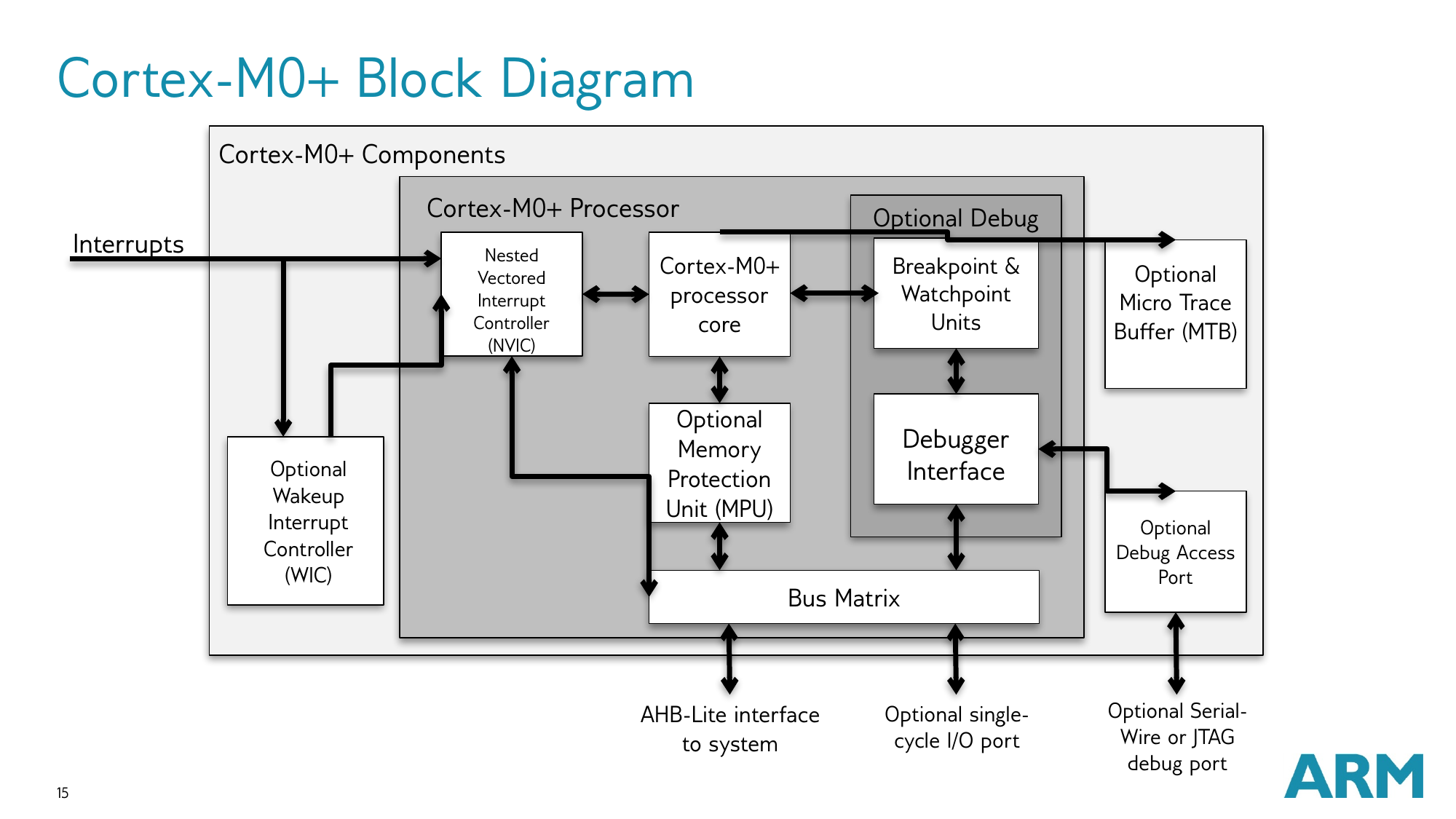

# Cortex-M0+ Block Diagram

Optional Debug

Breakpoint & Watchpoint Units

Debugger Interface

Nested Vectored Interrupt Controller (NVIC)

Cortex-M0+ processor
core

Optional Memory Protection Unit (MPU)

Bus Matrix
Cortex-M0+ Processor

Optional Micro Trace Buffer (MTB)

Optional Debug Access Port

Optional Wakeup Interrupt Controller (WIC)
Interrupts
Optional Serial-Wire or JTAG debug port
AHB-Lite interface to system
Optional single-cycle I/O port
Cortex-M0+ Components